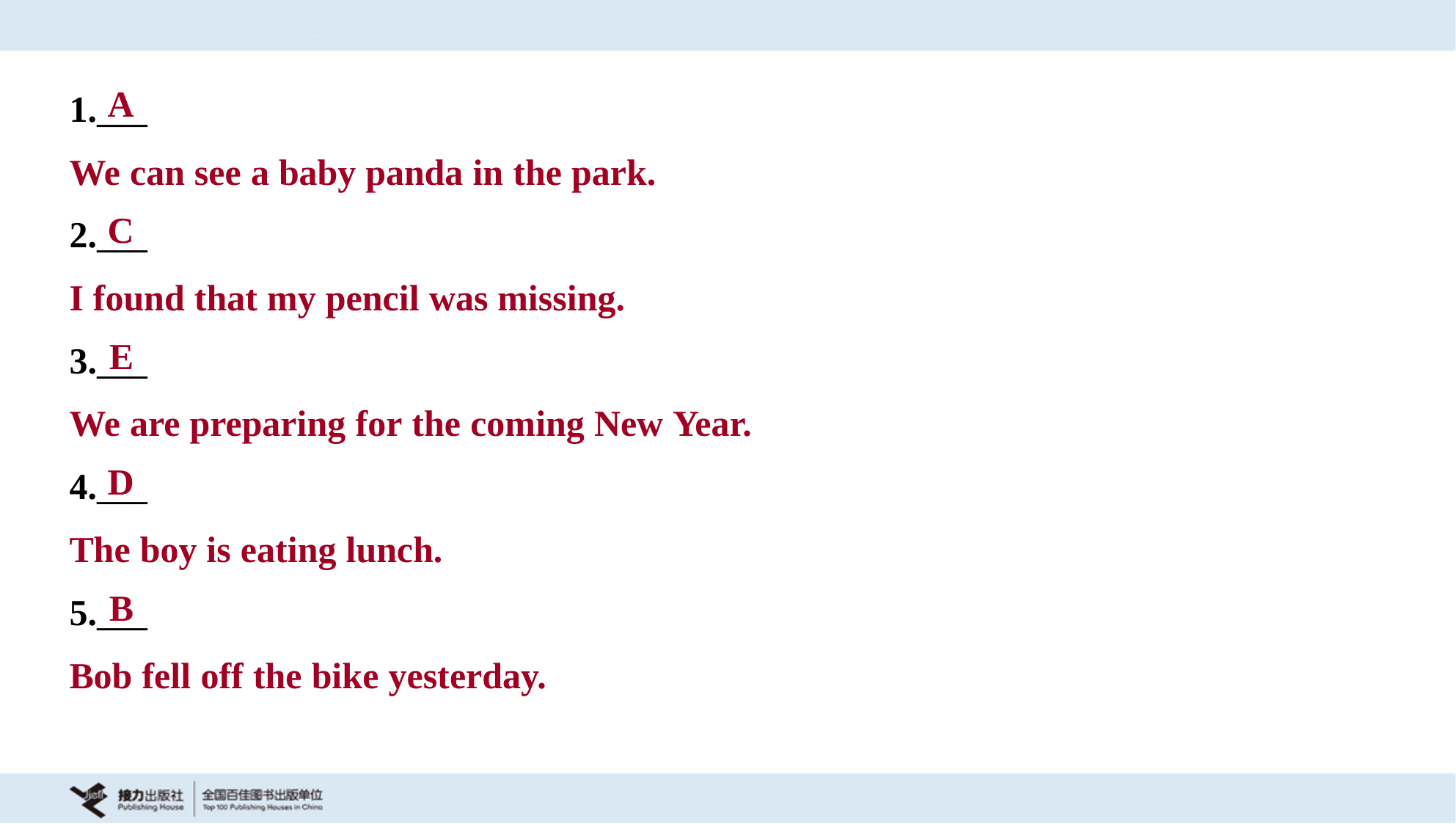

A
1.___
We can see a baby panda in the park.
C
2.___
I found that my pencil was missing.
E
3.___
We are preparing for the coming New Year.
D
4.___
The boy is eating lunch.
B
5.___
Bob fell off the bike yesterday.